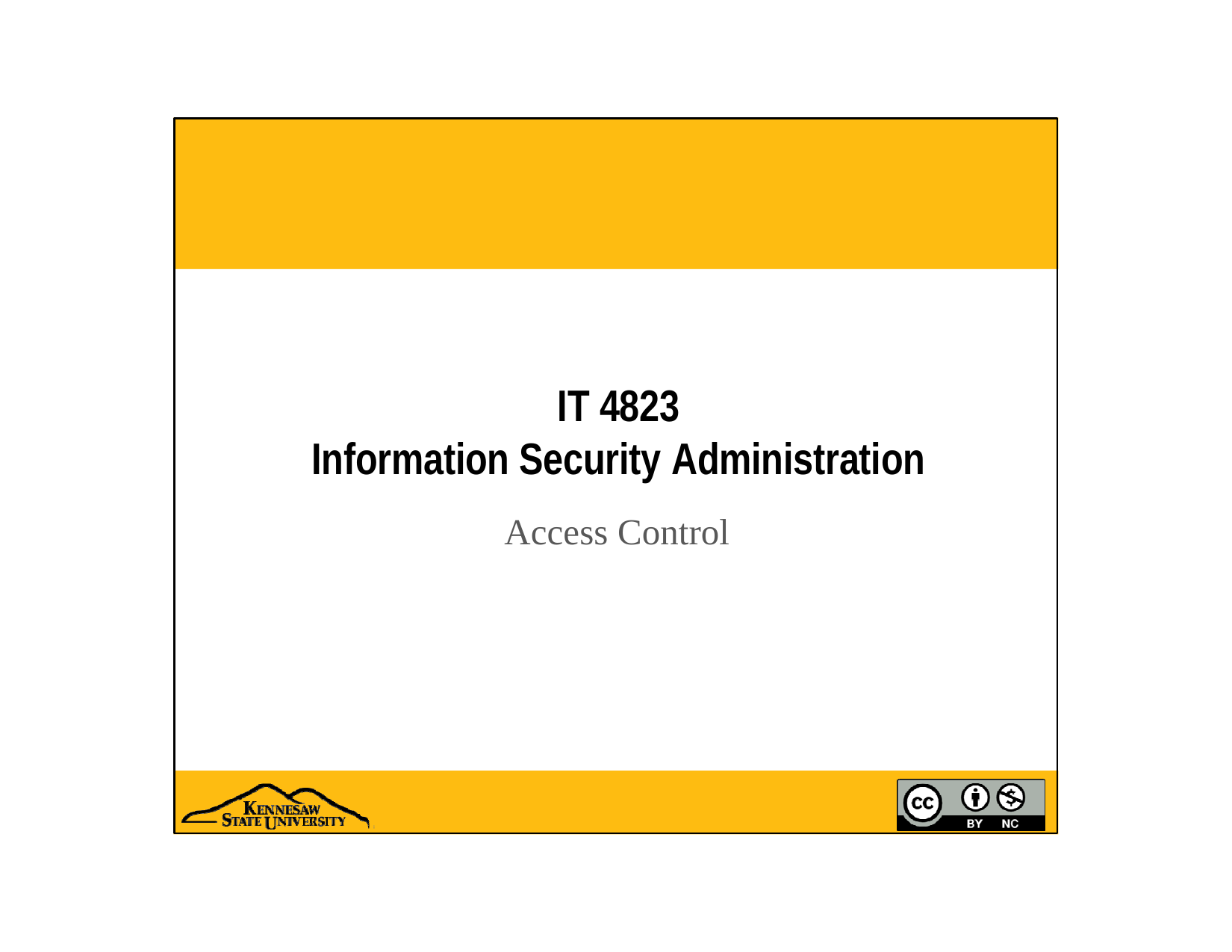

# IT 4823
Information Security Administration
Access Control